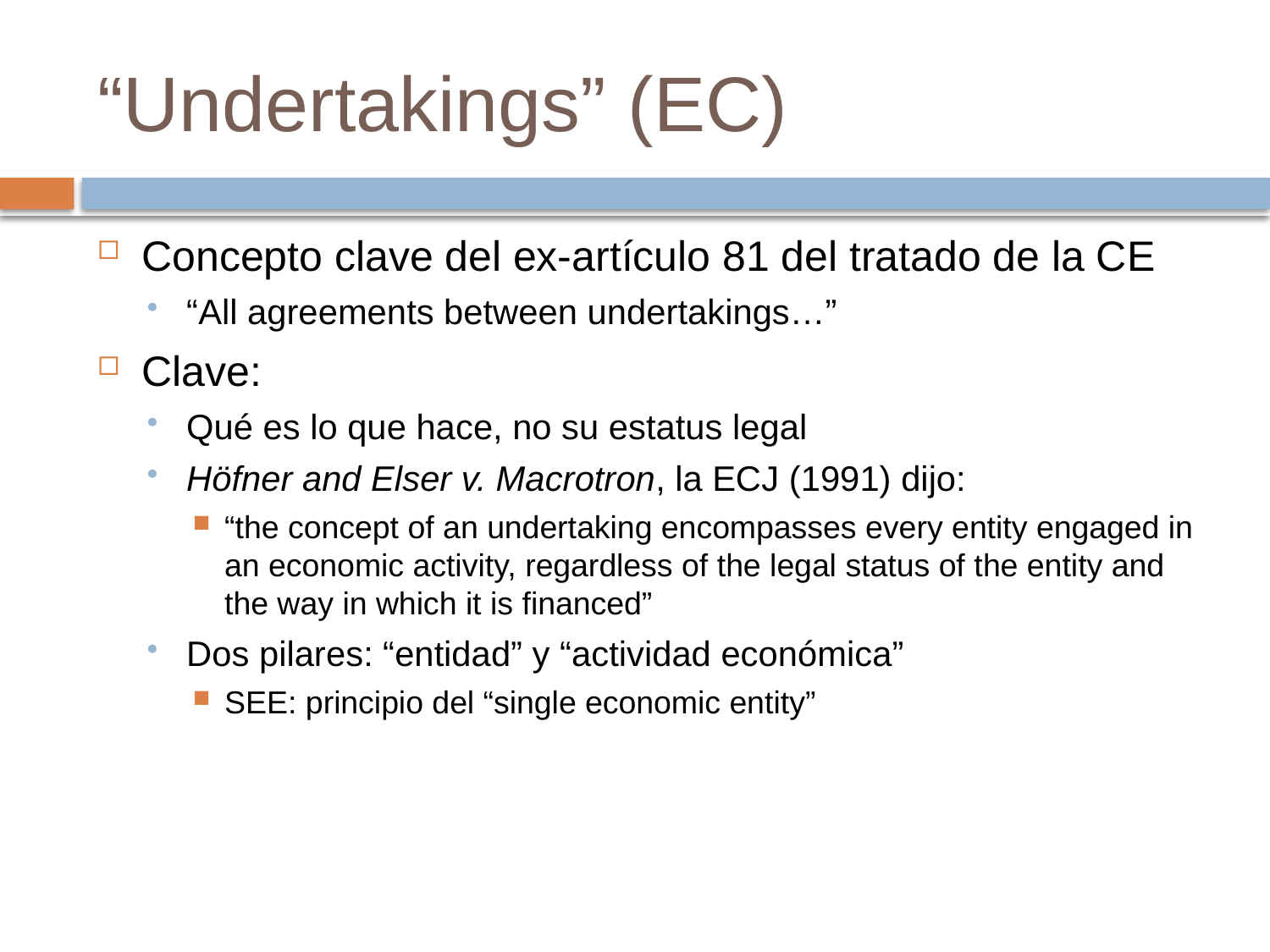

# “Undertakings” (EC)
Concepto clave del ex-artículo 81 del tratado de la CE
“All agreements between undertakings…”
Clave:
Qué es lo que hace, no su estatus legal
Höfner and Elser v. Macrotron, la ECJ (1991) dijo:
“the concept of an undertaking encompasses every entity engaged in an economic activity, regardless of the legal status of the entity and the way in which it is financed”
Dos pilares: “entidad” y “actividad económica”
SEE: principio del “single economic entity”